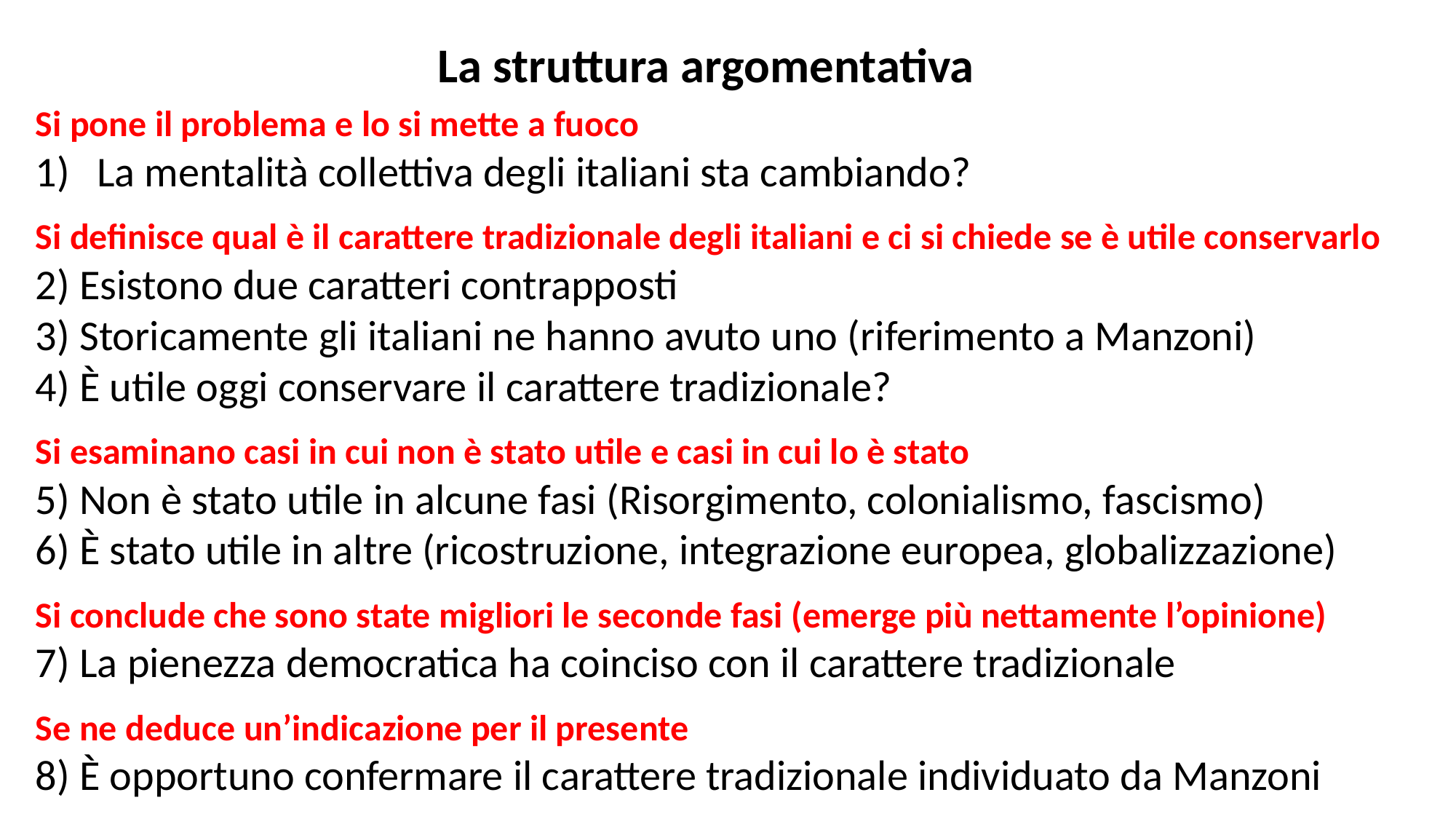

La struttura argomentativa
Si pone il problema e lo si mette a fuoco
La mentalità collettiva degli italiani sta cambiando?

Si definisce qual è il carattere tradizionale degli italiani e ci si chiede se è utile conservarlo
2) Esistono due caratteri contrapposti
3) Storicamente gli italiani ne hanno avuto uno (riferimento a Manzoni)
4) È utile oggi conservare il carattere tradizionale?

Si esaminano casi in cui non è stato utile e casi in cui lo è stato
5) Non è stato utile in alcune fasi (Risorgimento, colonialismo, fascismo)
6) È stato utile in altre (ricostruzione, integrazione europea, globalizzazione)

Si conclude che sono state migliori le seconde fasi (emerge più nettamente l’opinione)
7) La pienezza democratica ha coinciso con il carattere tradizionale

Se ne deduce un’indicazione per il presente
8) È opportuno confermare il carattere tradizionale individuato da Manzoni